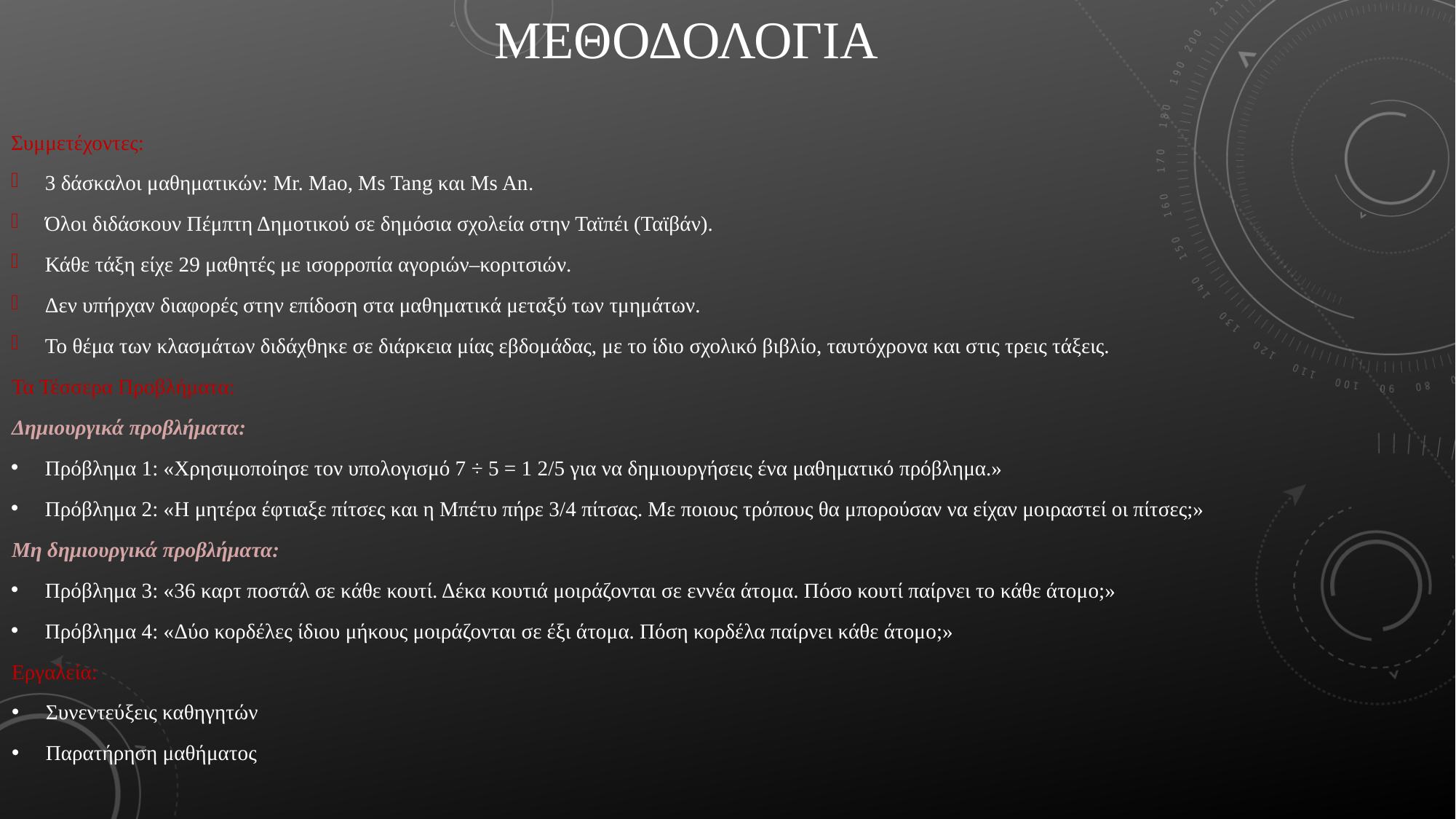

# ΜεθοδολογΙα
Συμμετέχοντες:
3 δάσκαλοι μαθηματικών: Mr. Mao, Ms Tang και Ms An.
Όλοι διδάσκουν Πέμπτη Δημοτικού σε δημόσια σχολεία στην Ταϊπέι (Ταϊβάν).
Κάθε τάξη είχε 29 μαθητές με ισορροπία αγοριών–κοριτσιών.
Δεν υπήρχαν διαφορές στην επίδοση στα μαθηματικά μεταξύ των τμημάτων.
Το θέμα των κλασμάτων διδάχθηκε σε διάρκεια μίας εβδομάδας, με το ίδιο σχολικό βιβλίο, ταυτόχρονα και στις τρεις τάξεις.
Τα Τέσσερα Προβλήματα:
Δημιουργικά προβλήματα:
Πρόβλημα 1: «Χρησιμοποίησε τον υπολογισμό 7 ÷ 5 = 1 2/5 για να δημιουργήσεις ένα μαθηματικό πρόβλημα.»
Πρόβλημα 2: «Η μητέρα έφτιαξε πίτσες και η Μπέτυ πήρε 3/4 πίτσας. Με ποιους τρόπους θα μπορούσαν να είχαν μοιραστεί οι πίτσες;»
Μη δημιουργικά προβλήματα:
Πρόβλημα 3: «36 καρτ ποστάλ σε κάθε κουτί. Δέκα κουτιά μοιράζονται σε εννέα άτομα. Πόσο κουτί παίρνει το κάθε άτομο;»
Πρόβλημα 4: «Δύο κορδέλες ίδιου μήκους μοιράζονται σε έξι άτομα. Πόση κορδέλα παίρνει κάθε άτομο;»
Εργαλεία:
Συνεντεύξεις καθηγητών
Παρατήρηση μαθήματος